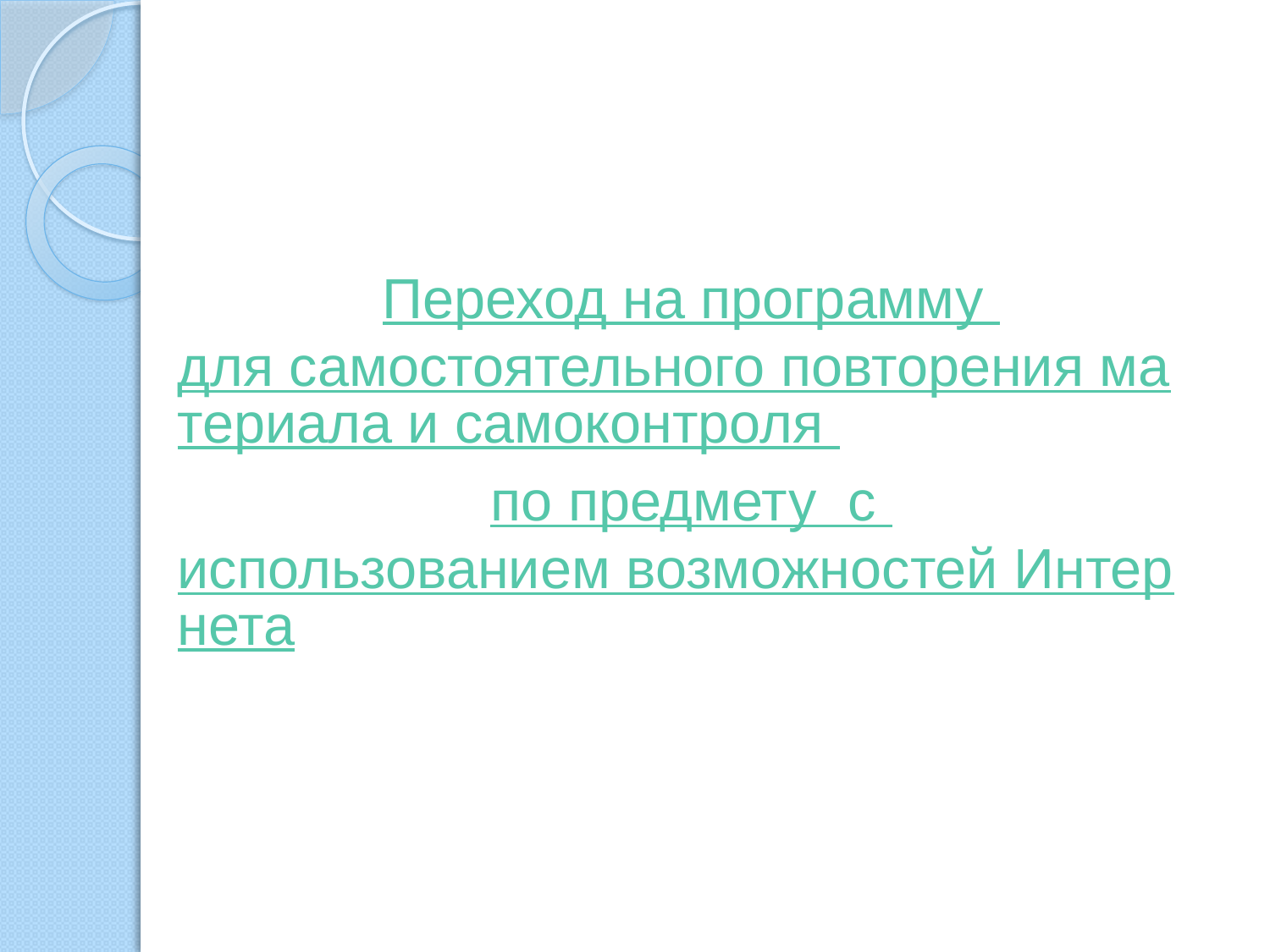

Переход на программу для самостоятельного повторения материала и самоконтроля
по предмету  с использованием возможностей Интернета